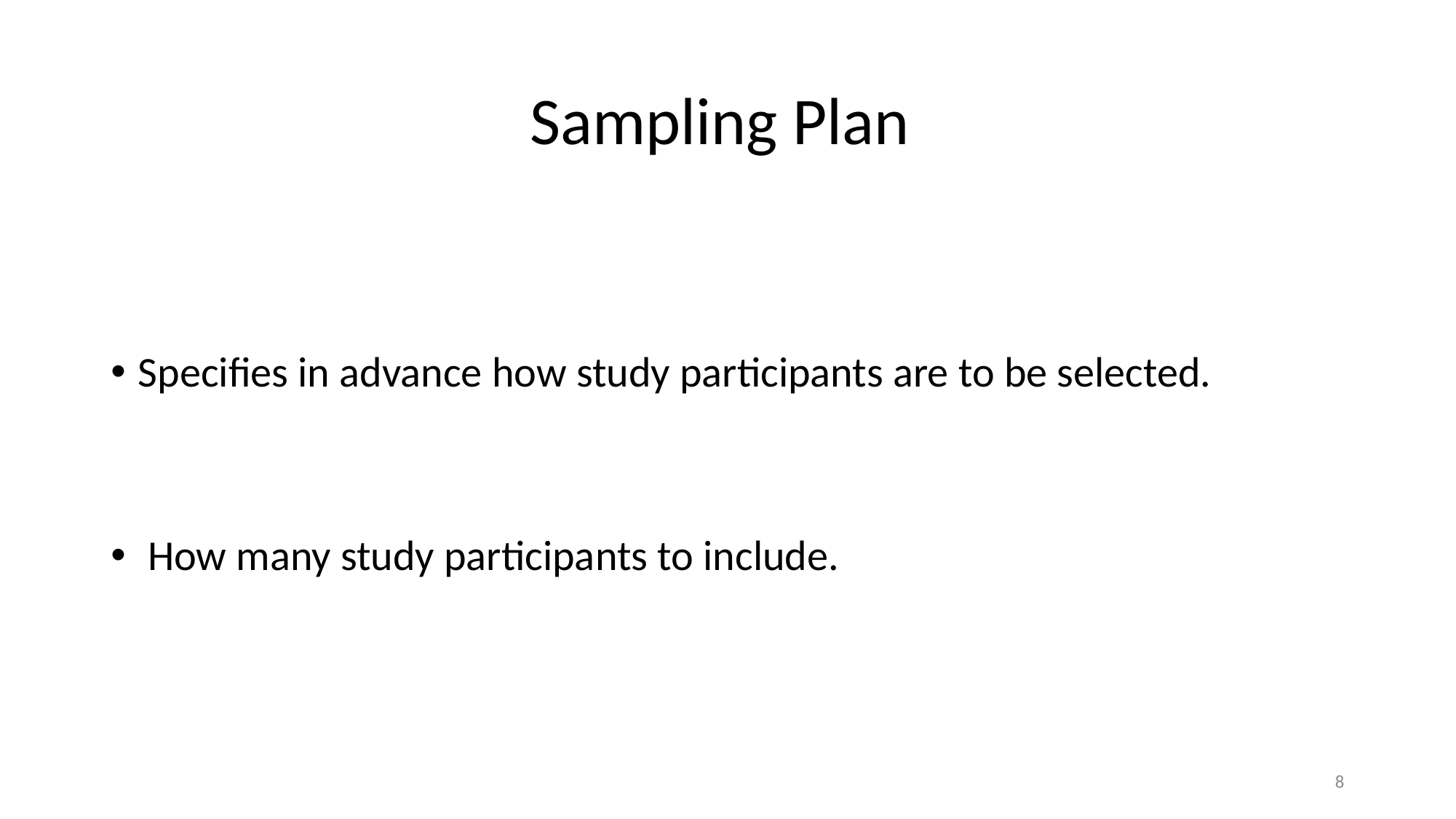

# Sampling Plan

Specifies in advance how study participants are to be selected.

 How many study participants to include.
8